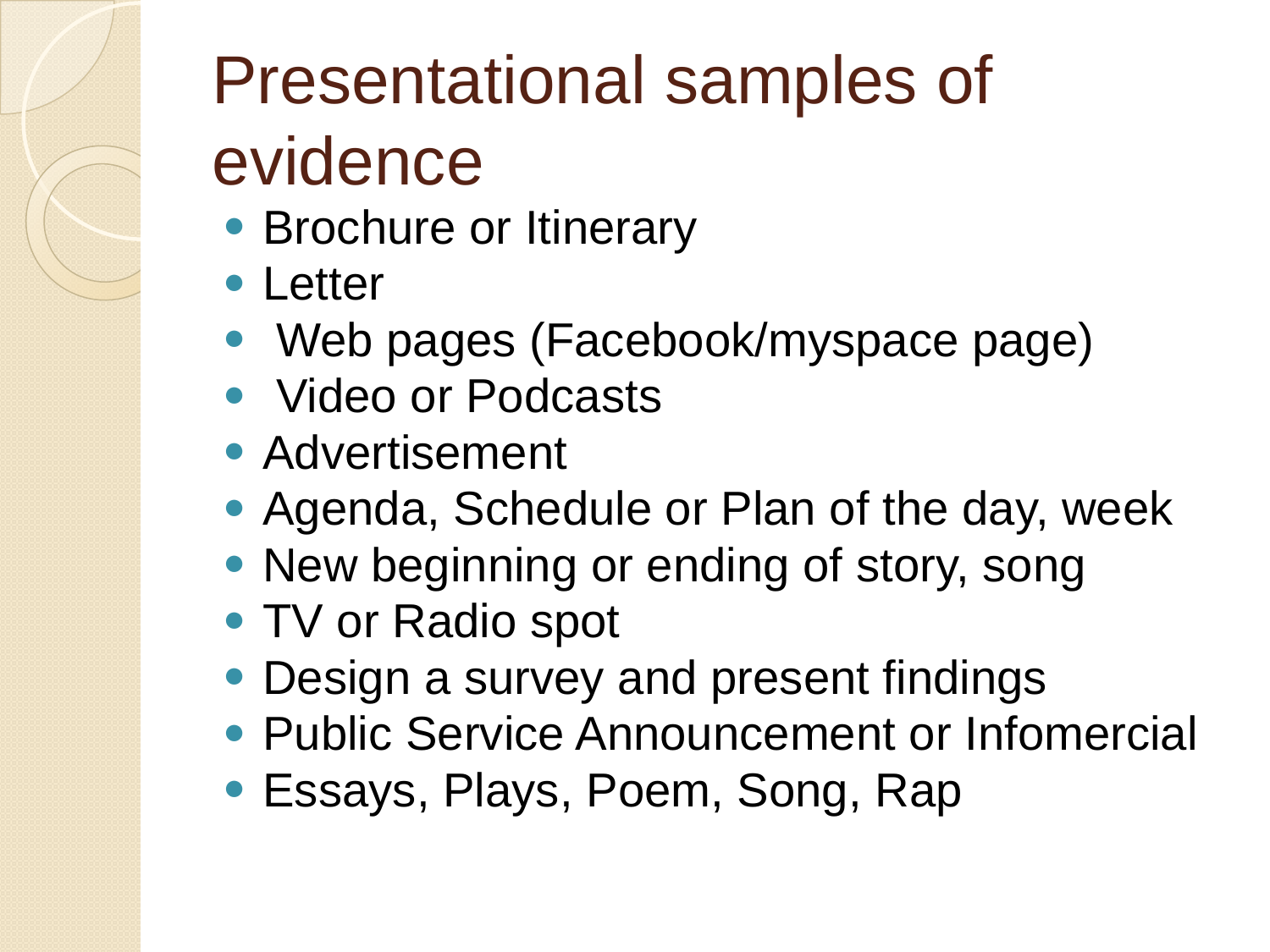

# Presentational samples of evidence
Brochure or Itinerary
Letter
 Web pages (Facebook/myspace page)
 Video or Podcasts
Advertisement
Agenda, Schedule or Plan of the day, week
New beginning or ending of story, song
TV or Radio spot
Design a survey and present findings
Public Service Announcement or Infomercial
Essays, Plays, Poem, Song, Rap